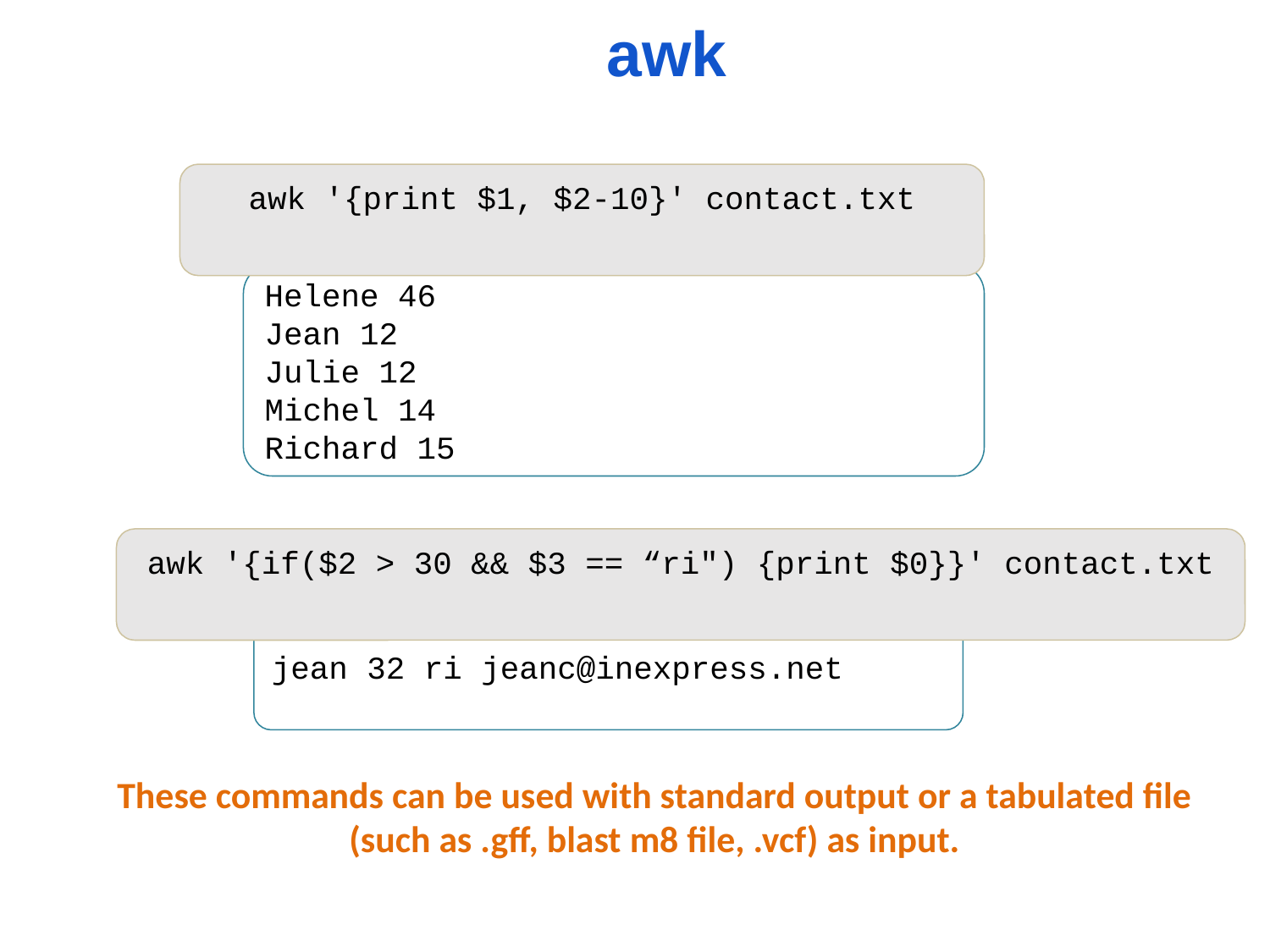

awk
awk '{print $1, $2-10}' contact.txt

Helene 46
Jean 12
Julie 12
Michel 14
Richard 15

awk '{if($2 > 30 && $3 == “ri") {print $0}}' contact.txt

jean 32 ri jeanc@inexpress.net

These commands can be used with standard output or a tabulated file (such as .gff, blast m8 file, .vcf) as input.